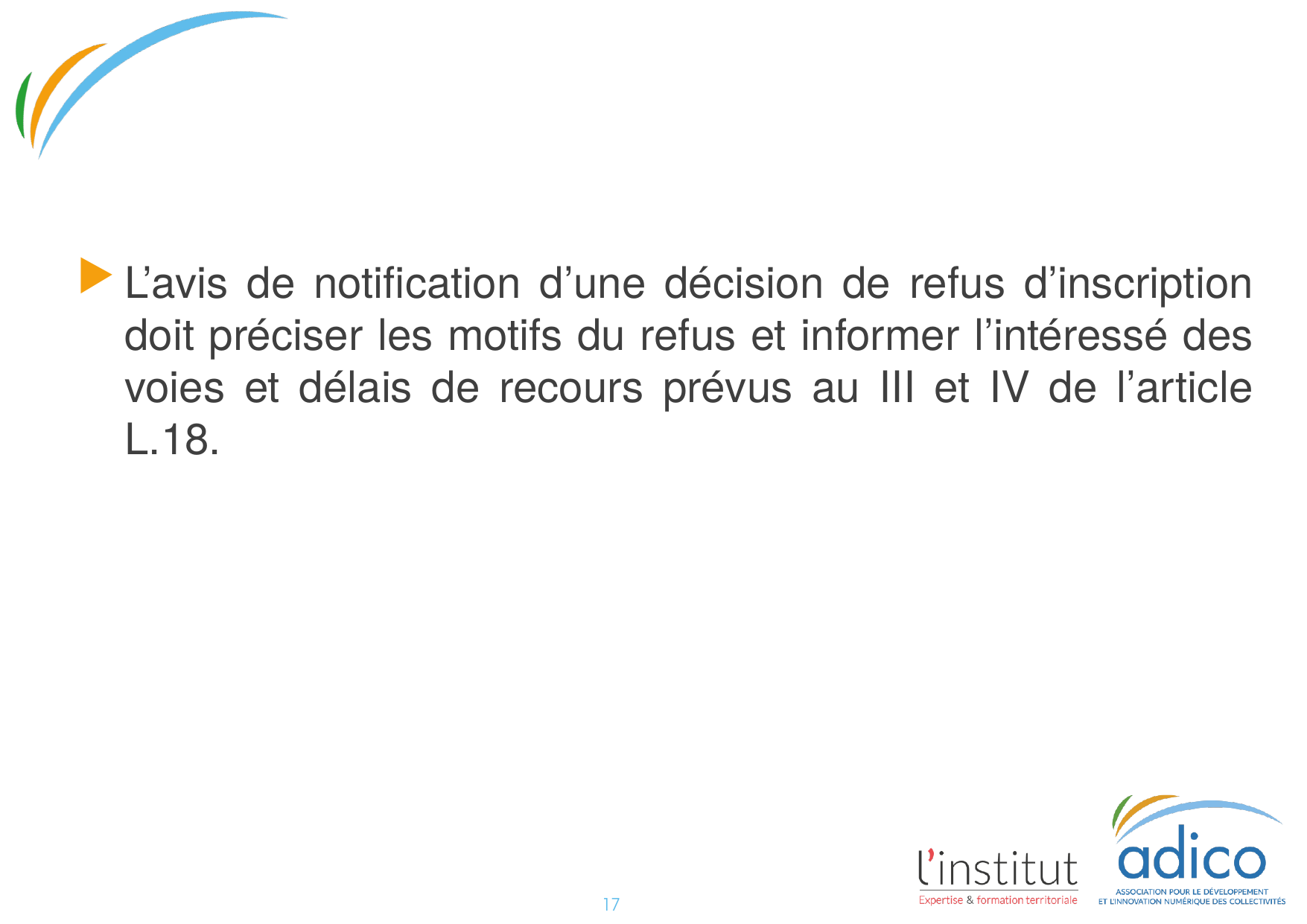

#

L’avis de notification d’une décision de refus d’inscription doit préciser les motifs du refus et informer l’intéressé des voies et délais de recours prévus au III et IV de l’article L.18.